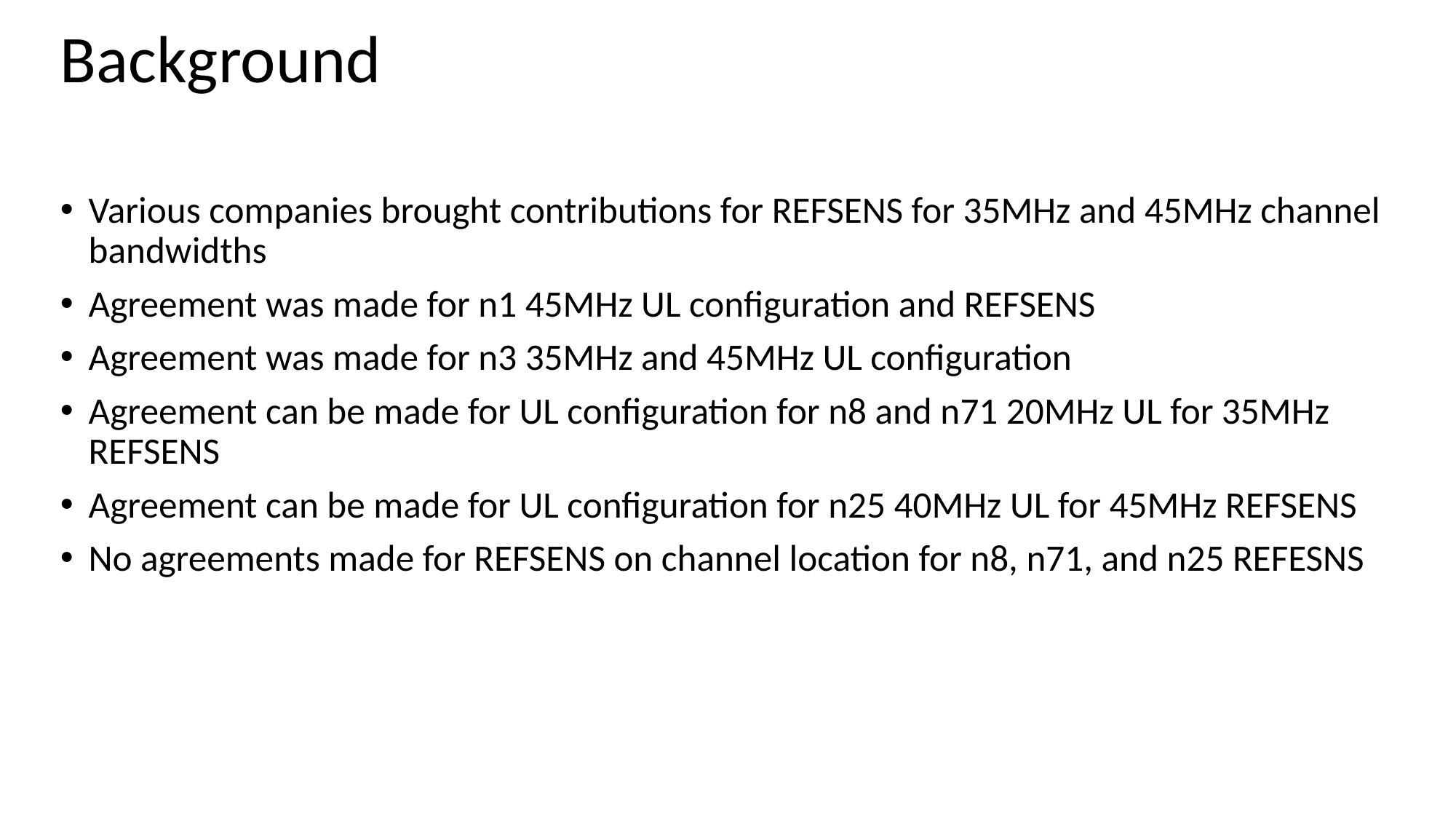

# Background
Various companies brought contributions for REFSENS for 35MHz and 45MHz channel bandwidths
Agreement was made for n1 45MHz UL configuration and REFSENS
Agreement was made for n3 35MHz and 45MHz UL configuration
Agreement can be made for UL configuration for n8 and n71 20MHz UL for 35MHz REFSENS
Agreement can be made for UL configuration for n25 40MHz UL for 45MHz REFSENS
No agreements made for REFSENS on channel location for n8, n71, and n25 REFESNS